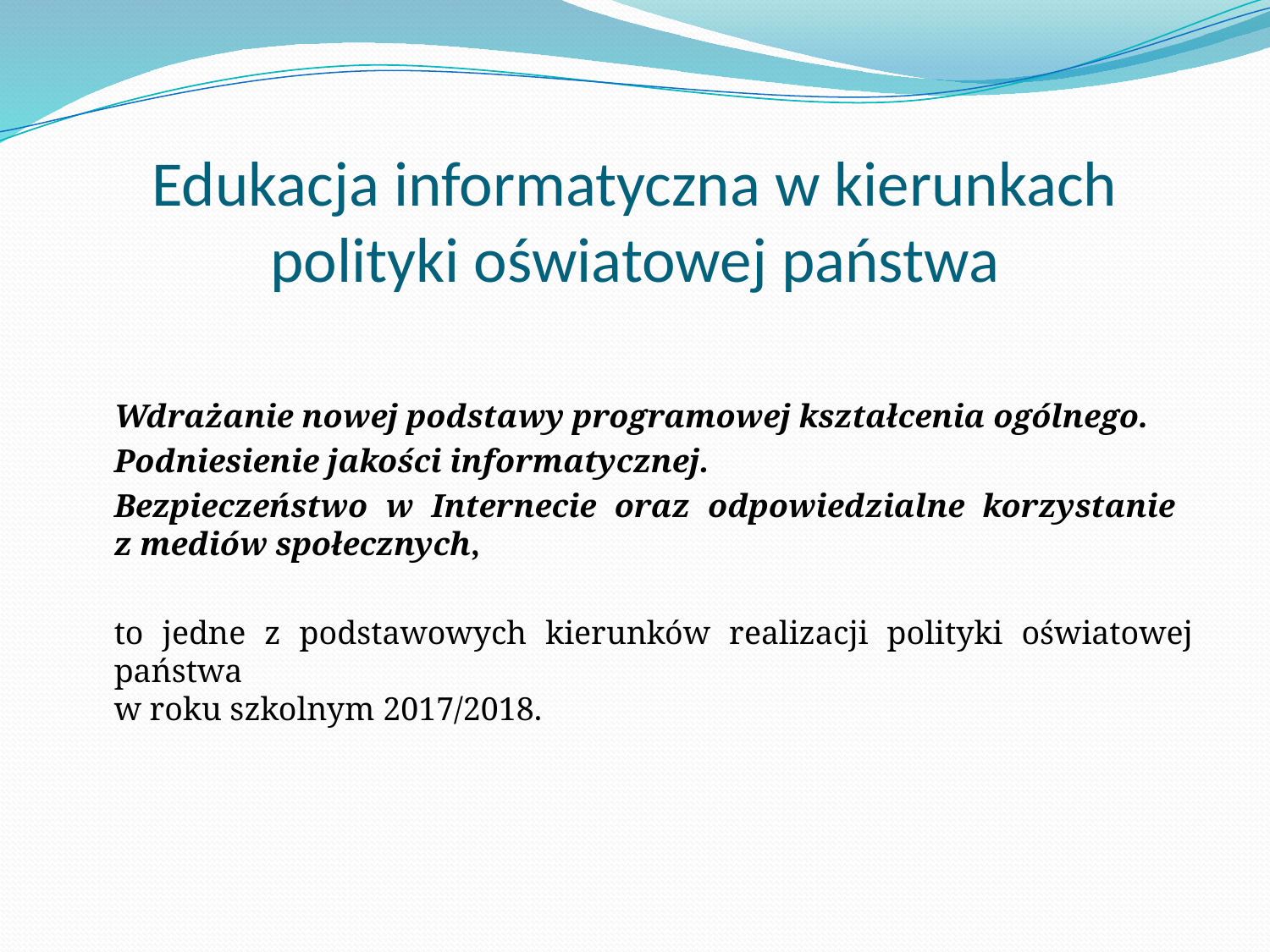

# Edukacja informatyczna w kierunkach polityki oświatowej państwa
	Wdrażanie nowej podstawy programowej kształcenia ogólnego.
	Podniesienie jakości informatycznej.
	Bezpieczeństwo w Internecie oraz odpowiedzialne korzystanie
z mediów społecznych,

	to jedne z podstawowych kierunków realizacji polityki oświatowej państwa
w roku szkolnym 2017/2018.